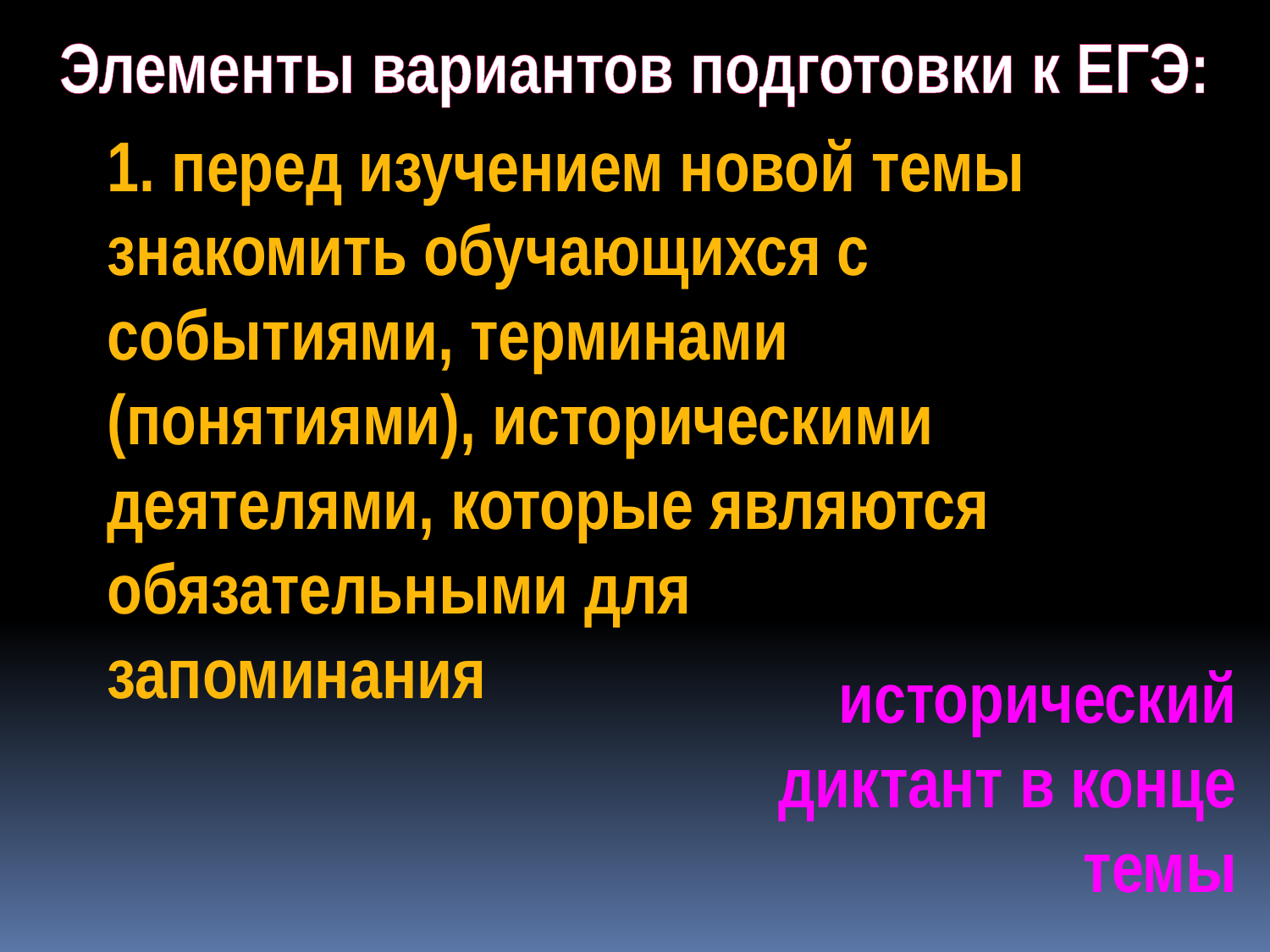

Элементы вариантов подготовки к ЕГЭ:
1. перед изучением новой темы знакомить обучающихся с событиями, терминами (понятиями), историческими деятелями, которые являются обязательными для запоминания
исторический диктант в конце темы